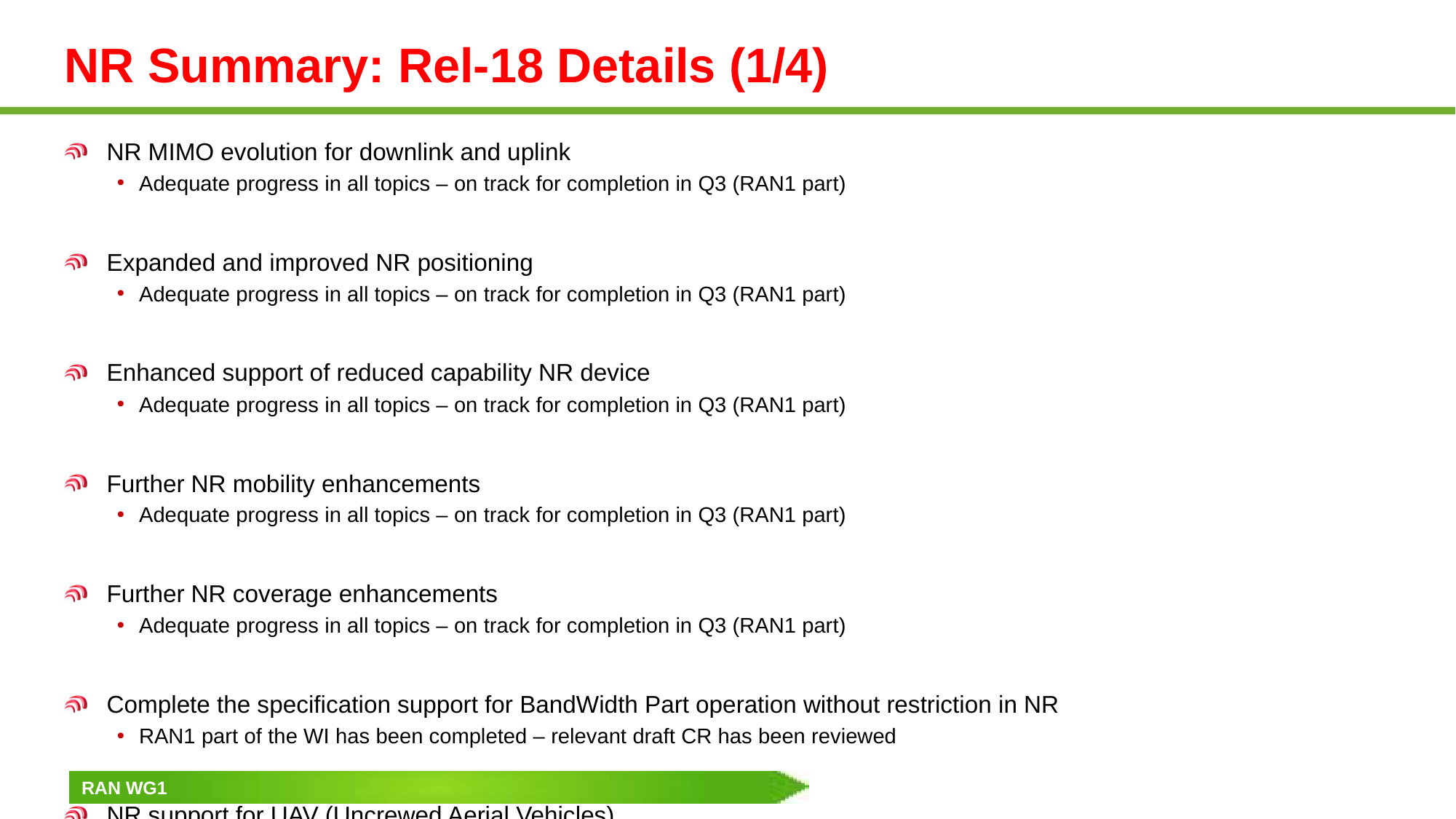

# NR Summary: Rel-18 Details (1/4)
NR MIMO evolution for downlink and uplink
Adequate progress in all topics – on track for completion in Q3 (RAN1 part)

Expanded and improved NR positioning
Adequate progress in all topics – on track for completion in Q3 (RAN1 part)

Enhanced support of reduced capability NR device
Adequate progress in all topics – on track for completion in Q3 (RAN1 part)

Further NR mobility enhancements
Adequate progress in all topics – on track for completion in Q3 (RAN1 part)

Further NR coverage enhancements
Adequate progress in all topics – on track for completion in Q3 (RAN1 part)

Complete the specification support for BandWidth Part operation without restriction in NR
RAN1 part of the WI has been completed – relevant draft CR has been reviewed

NR support for UAV (Uncrewed Aerial Vehicles)
There was no consensus on the need for new UE UAV capabilities – RAN1 part of the WI has been completed